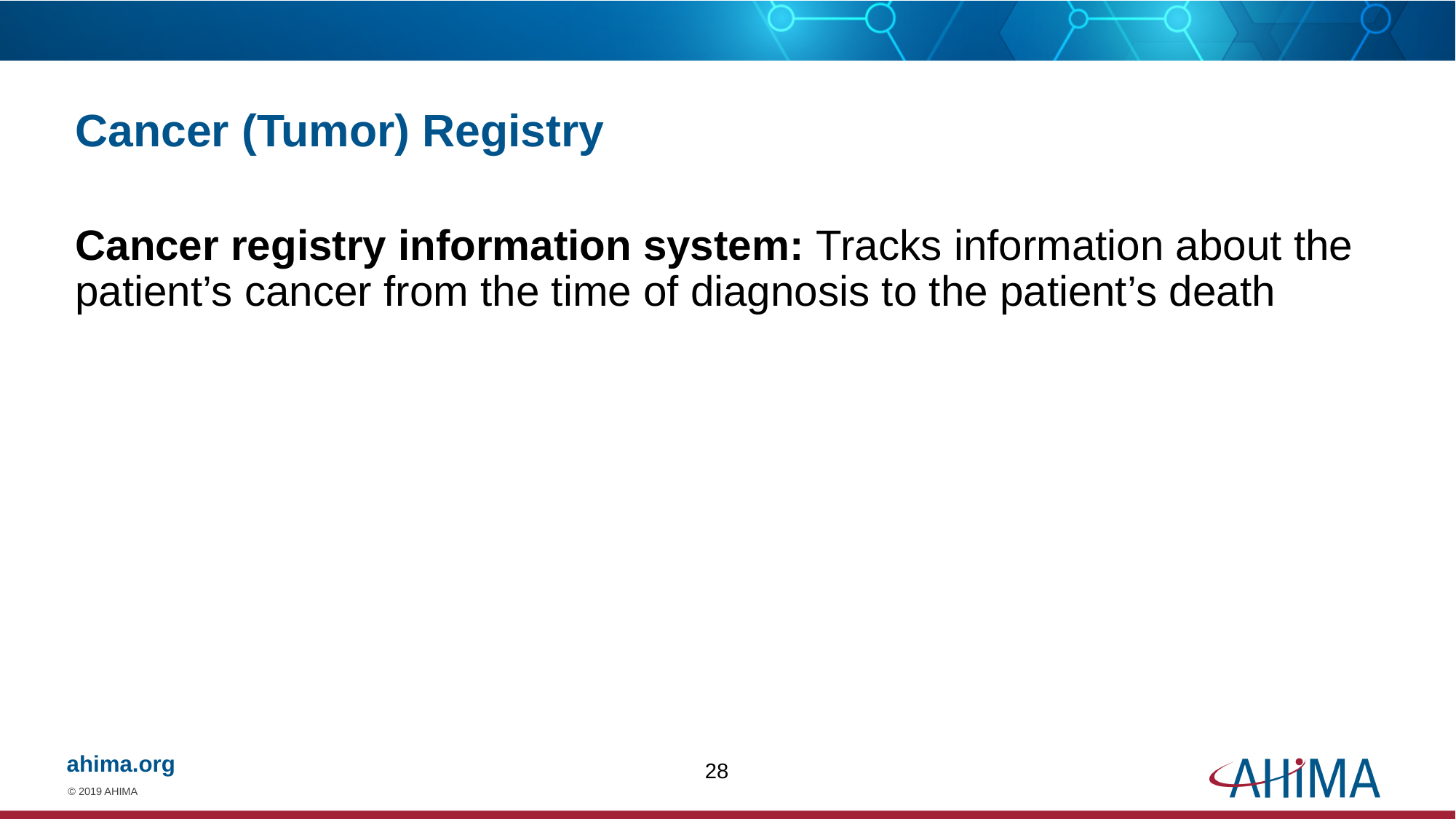

# Cancer (Tumor) Registry
Cancer registry information system: Tracks information about the patient’s cancer from the time of diagnosis to the patient’s death